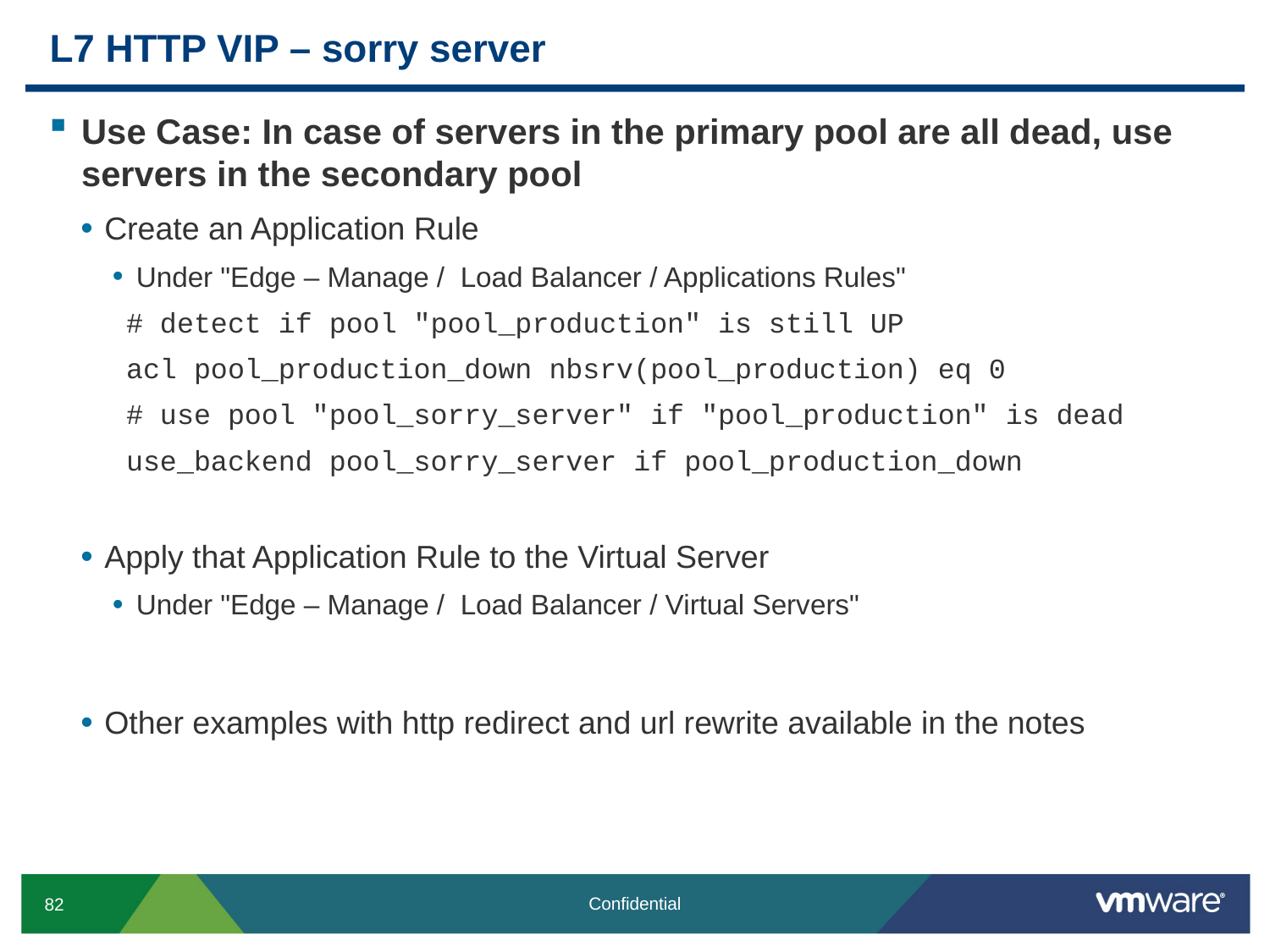

# L7 HTTP VIP – sorry server
Use Case: In case of servers in the primary pool are all dead, use servers in the secondary pool
Create an Application Rule
Under "Edge – Manage /  Load Balancer / Applications Rules"
# detect if pool "pool_production" is still UP
acl pool_production_down nbsrv(pool_production) eq 0
# use pool "pool_sorry_server" if "pool_production" is dead
use_backend pool_sorry_server if pool_production_down

Apply that Application Rule to the Virtual Server
Under "Edge – Manage /  Load Balancer / Virtual Servers"

Other examples with http redirect and url rewrite available in the notes